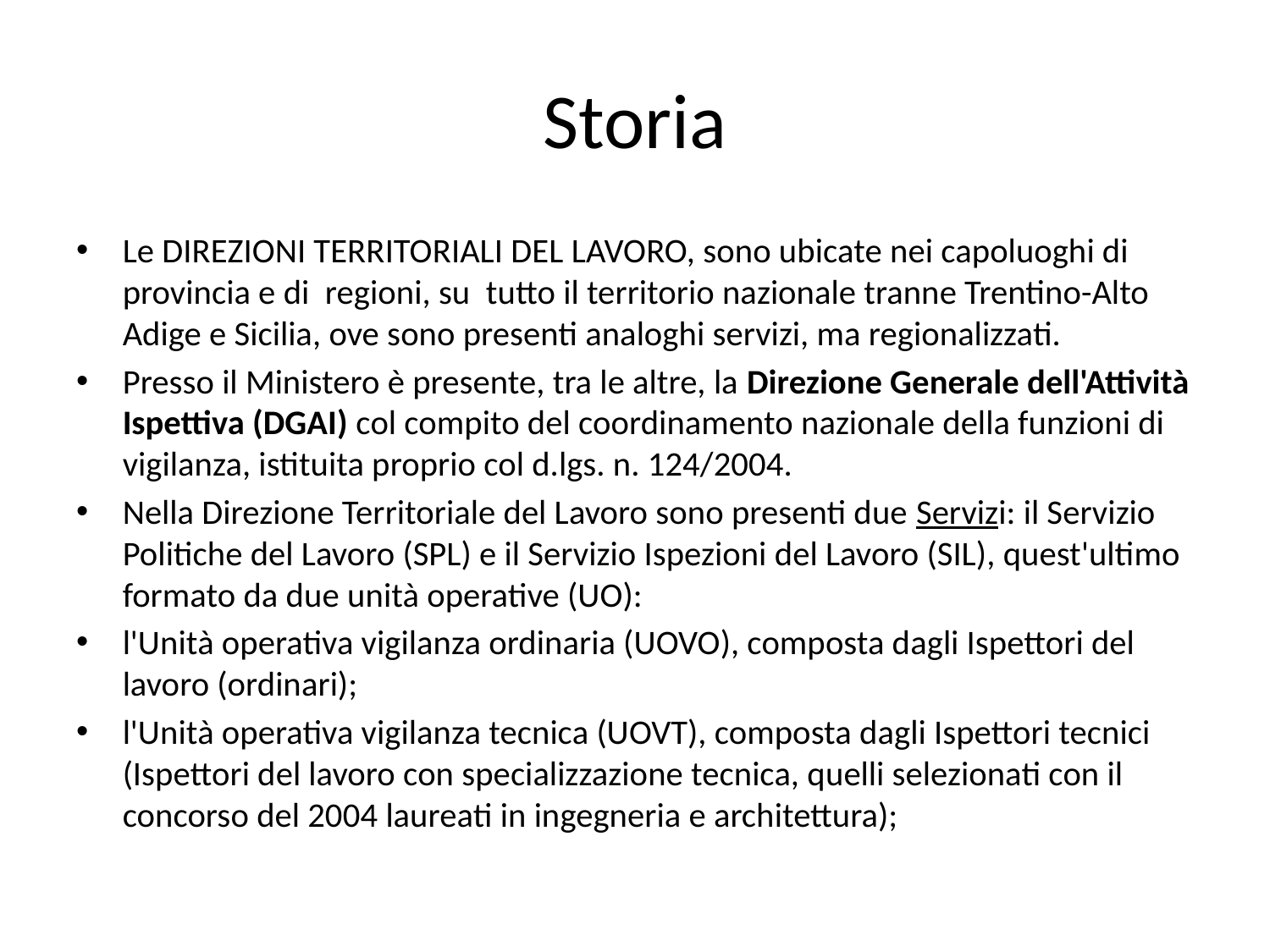

# Storia
Le DIREZIONI TERRITORIALI DEL LAVORO, sono ubicate nei capoluoghi di provincia e di  regioni, su  tutto il territorio nazionale tranne Trentino-Alto Adige e Sicilia, ove sono presenti analoghi servizi, ma regionalizzati.
Presso il Ministero è presente, tra le altre, la Direzione Generale dell'Attività Ispettiva (DGAI) col compito del coordinamento nazionale della funzioni di vigilanza, istituita proprio col d.lgs. n. 124/2004.
Nella Direzione Territoriale del Lavoro sono presenti due Servizi: il Servizio Politiche del Lavoro (SPL) e il Servizio Ispezioni del Lavoro (SIL), quest'ultimo formato da due unità operative (UO):
l'Unità operativa vigilanza ordinaria (UOVO), composta dagli Ispettori del lavoro (ordinari);
l'Unità operativa vigilanza tecnica (UOVT), composta dagli Ispettori tecnici (Ispettori del lavoro con specializzazione tecnica, quelli selezionati con il concorso del 2004 laureati in ingegneria e architettura);